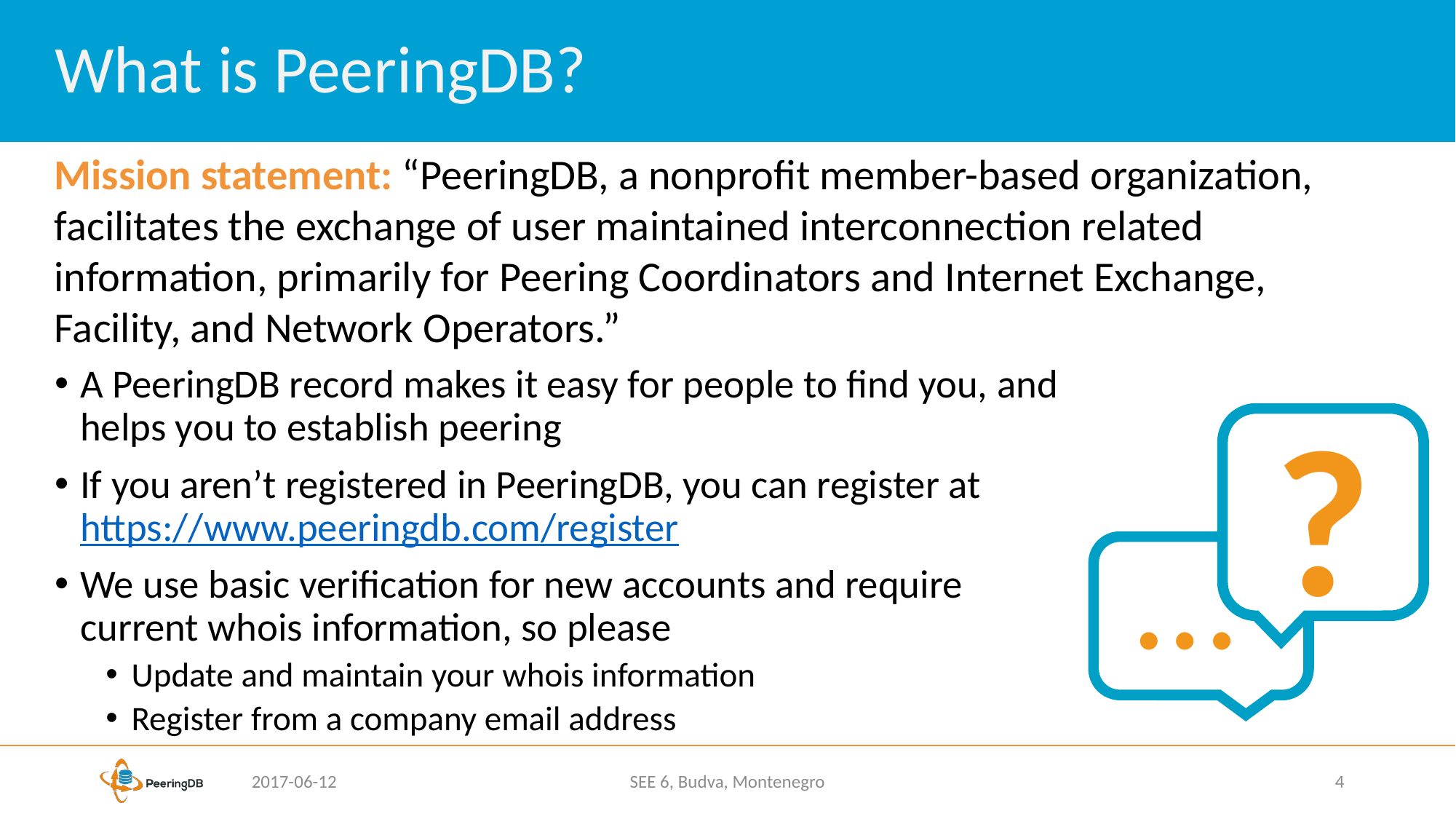

# What is PeeringDB?
Mission statement: “PeeringDB, a nonprofit member-based organization, facilitates the exchange of user maintained interconnection related information, primarily for Peering Coordinators and Internet Exchange, Facility, and Network Operators.”
A PeeringDB record makes it easy for people to find you, and helps you to establish peering
If you aren’t registered in PeeringDB, you can register at https://www.peeringdb.com/register
We use basic verification for new accounts and require current whois information, so please
Update and maintain your whois information
Register from a company email address
?
…

2017-06-12
SEE 6, Budva, Montenegro
4